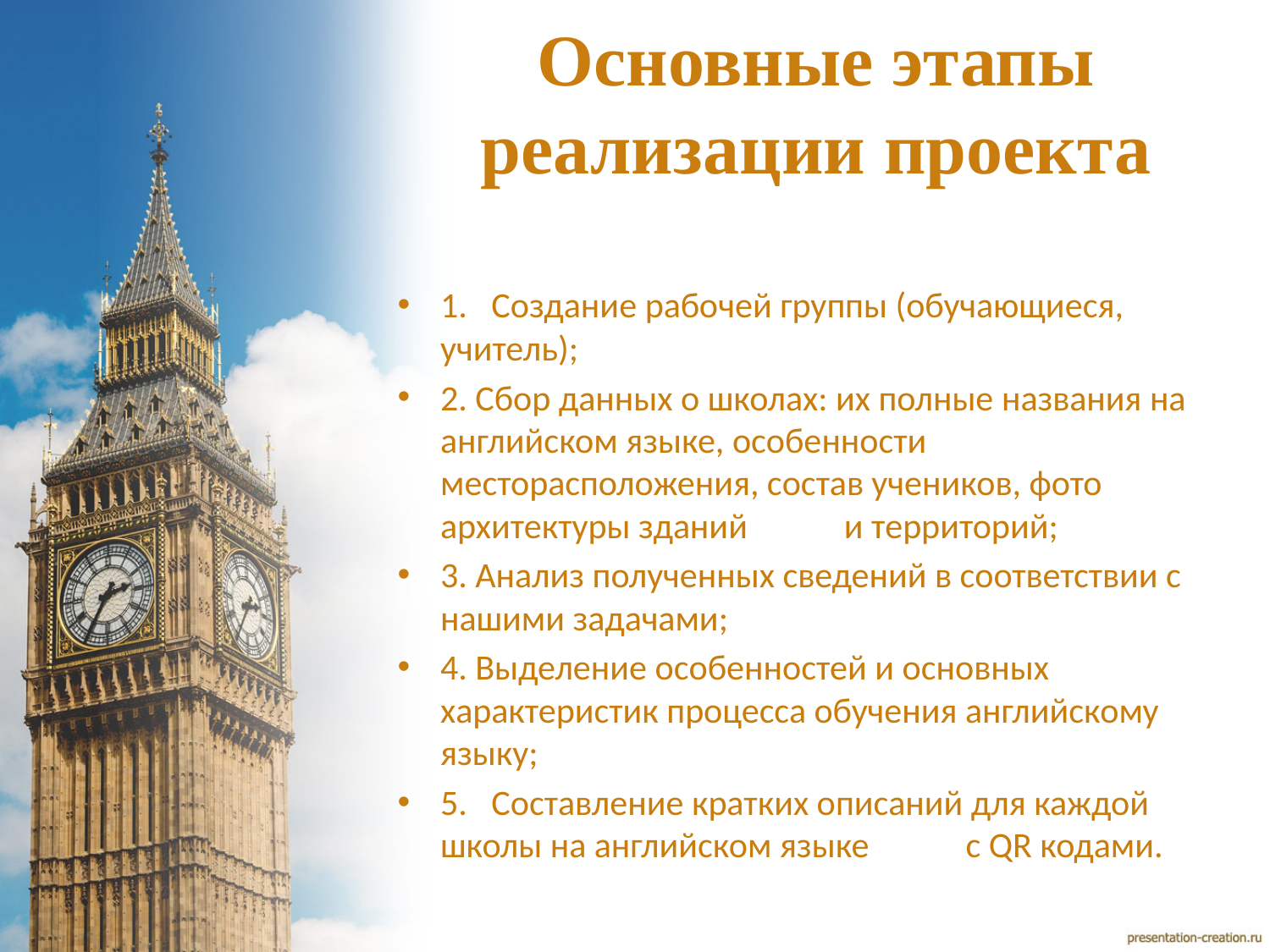

# Основные этапы реализации проекта
1.   Создание рабочей группы (обучающиеся, учитель);
2. Сбор данных о школах: их полные названия на английском языке, особенности месторасположения, состав учеников, фото архитектуры зданий            и территорий;
3. Анализ полученных сведений в соответствии с нашими задачами;
4. Выделение особенностей и основных характеристик процесса обучения английскому языку;
5.   Составление кратких описаний для каждой школы на английском языке            с QR кодами.